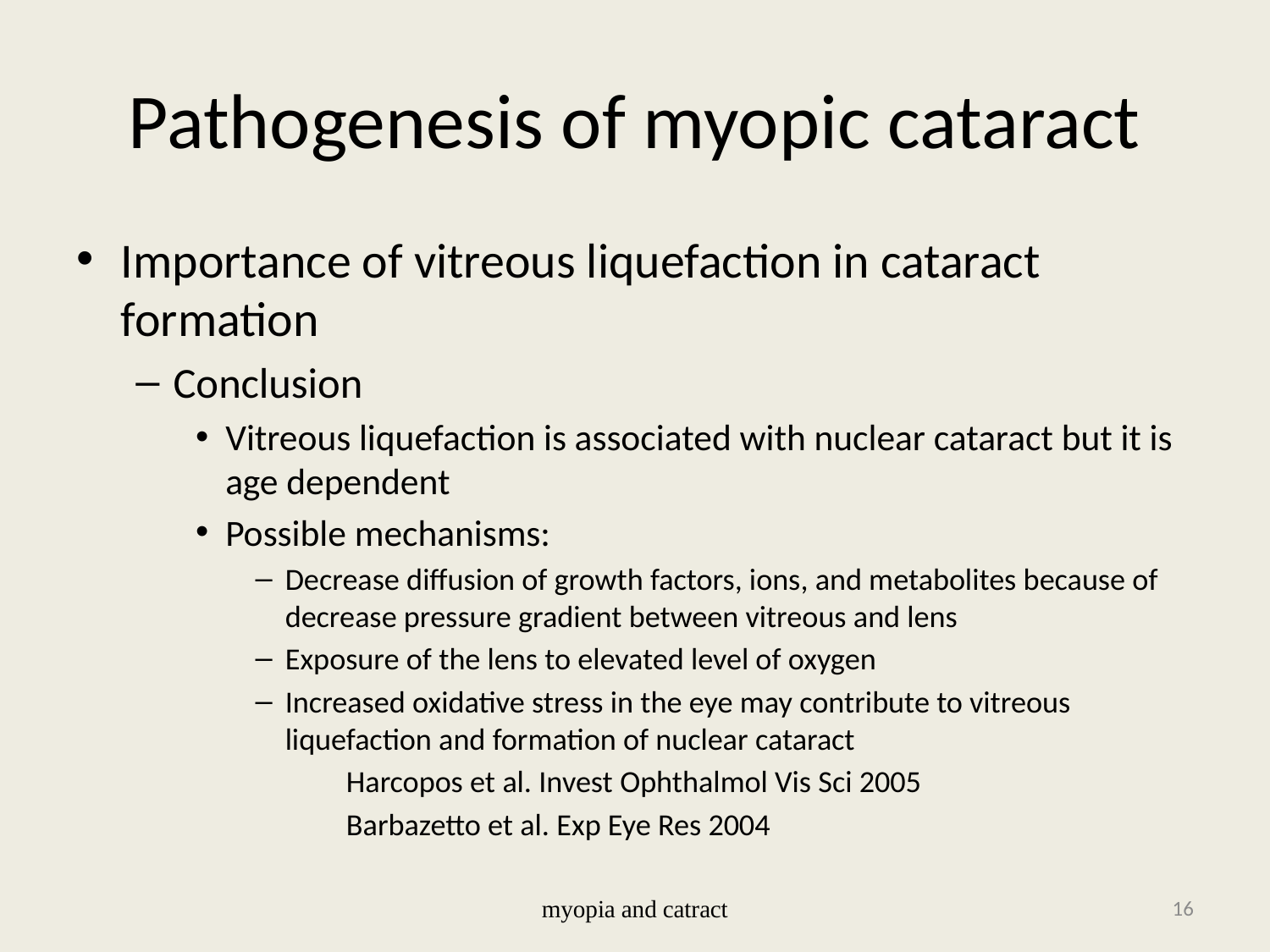

# Pathogenesis of myopic cataract
Importance of vitreous liquefaction in cataract formation
Conclusion
Vitreous liquefaction is associated with nuclear cataract but it is age dependent
Possible mechanisms:
Decrease diffusion of growth factors, ions, and metabolites because of decrease pressure gradient between vitreous and lens
Exposure of the lens to elevated level of oxygen
Increased oxidative stress in the eye may contribute to vitreous liquefaction and formation of nuclear cataract
             Harcopos et al. Invest Ophthalmol Vis Sci 2005
             Barbazetto et al. Exp Eye Res 2004

myopia and catract
16